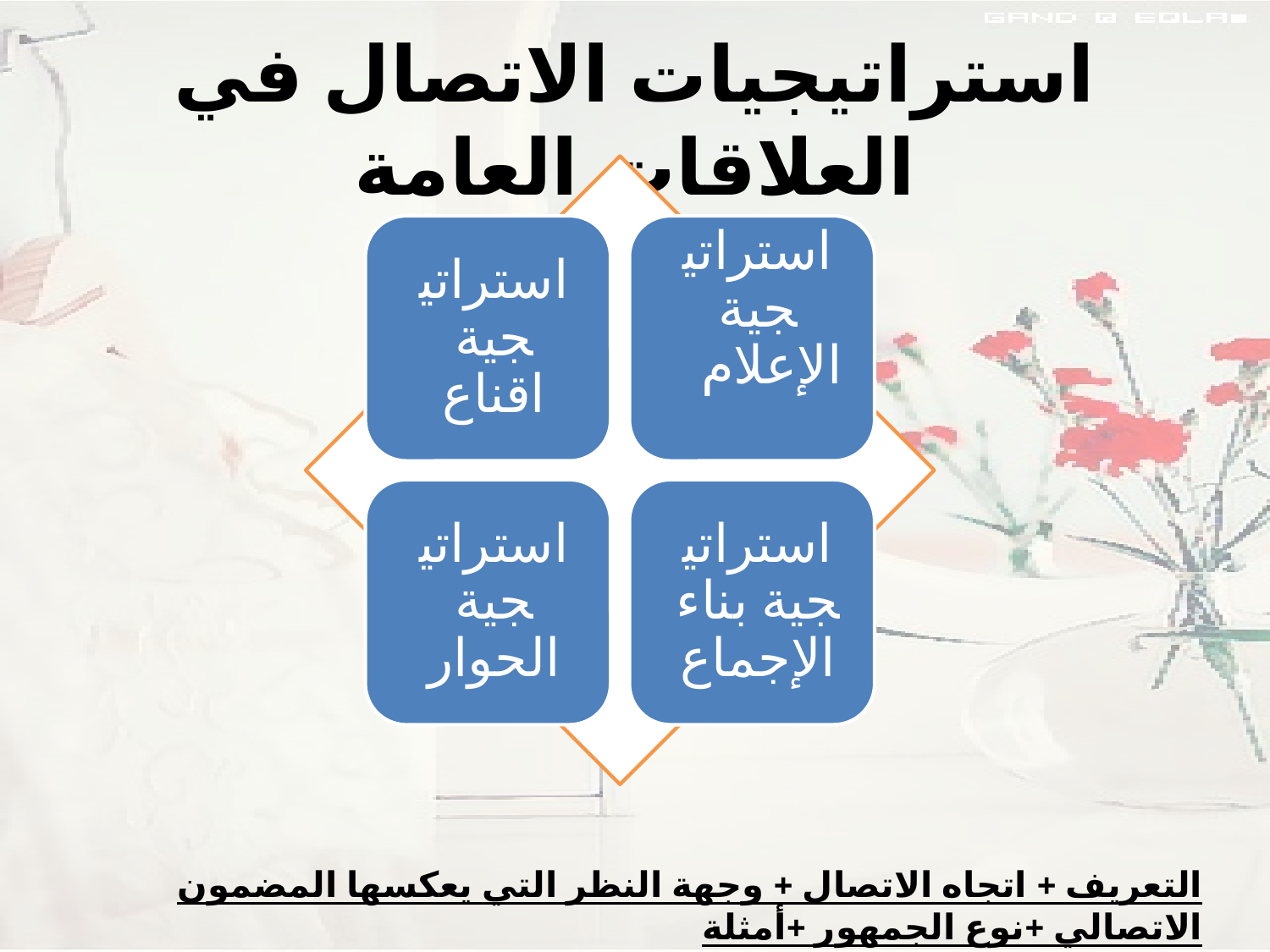

# استراتيجيات الاتصال في العلاقات العامة
استراتيجية اقناع
استراتيجية الإعلام
استراتيجية الحوار
استراتيجية بناء الإجماع
التعريف + اتجاه الاتصال + وجهة النظر التي يعكسها المضمون الاتصالي +نوع الجمهور +أمثلة